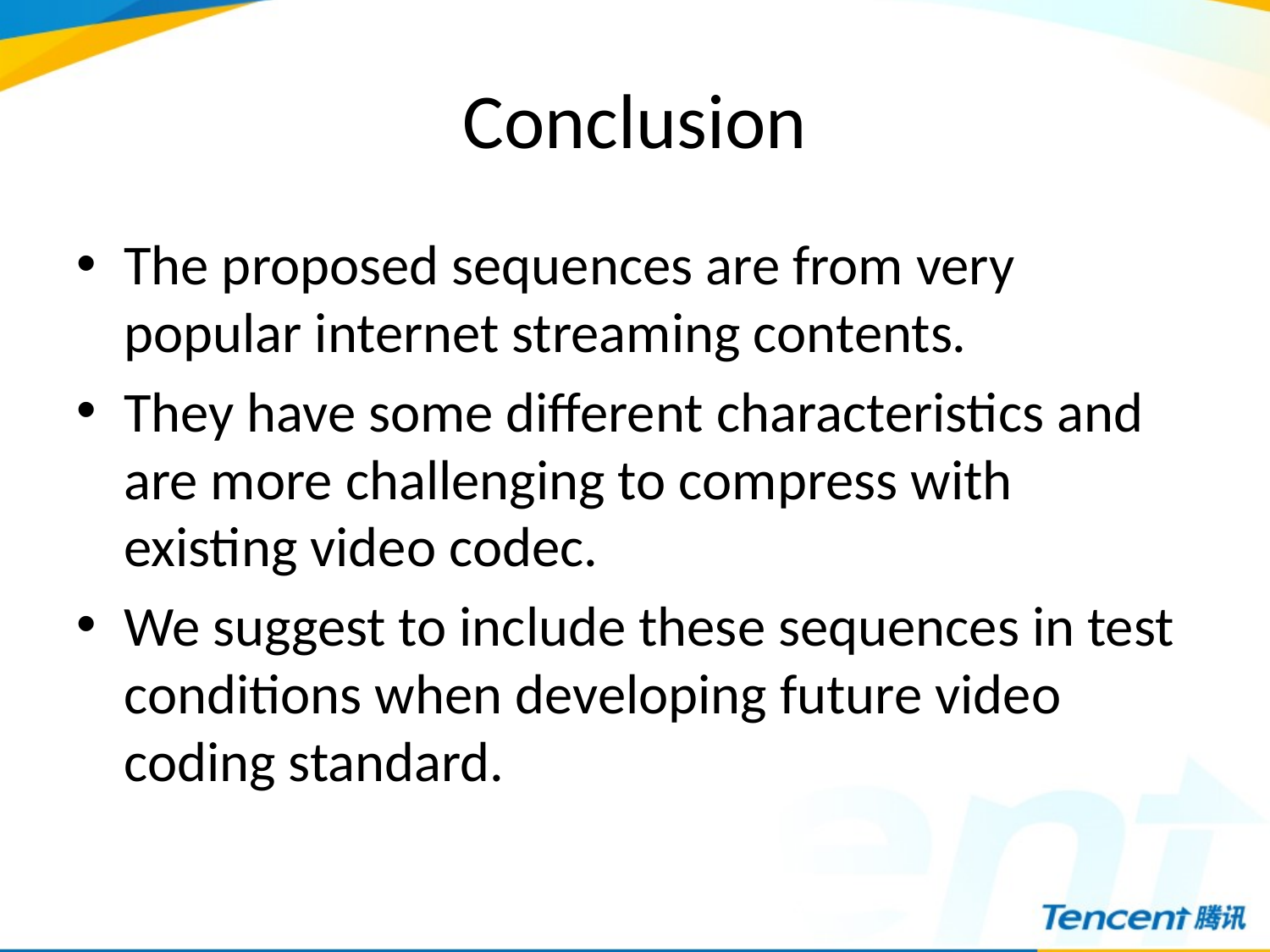

# Conclusion
The proposed sequences are from very popular internet streaming contents.
They have some different characteristics and are more challenging to compress with existing video codec.
We suggest to include these sequences in test conditions when developing future video coding standard.